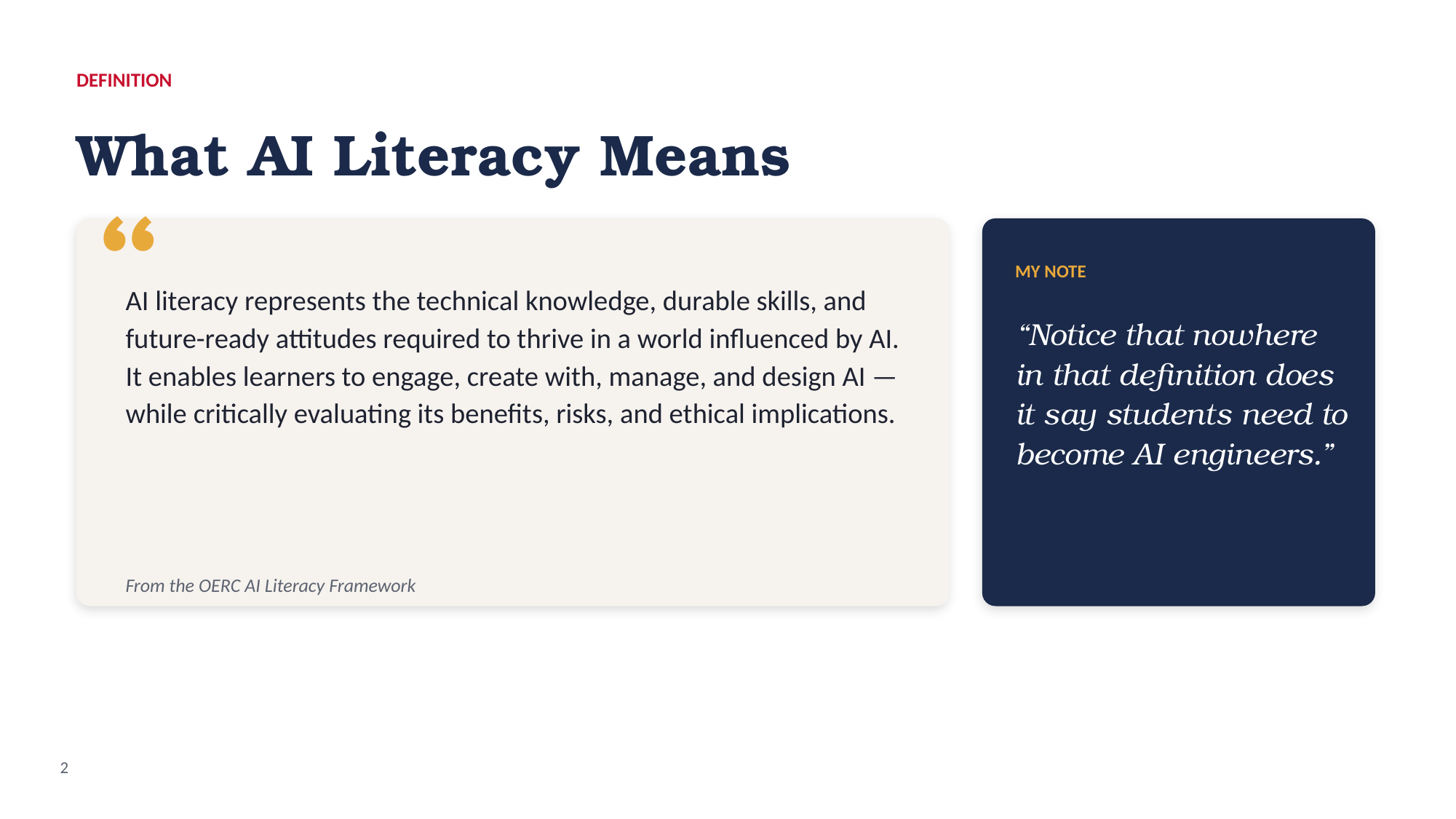

DEFINITION
What AI Literacy Means
“

MY NOTE
AI literacy represents the technical knowledge, durable skills, and future-ready attitudes required to thrive in a world influenced by AI. It enables learners to engage, create with, manage, and design AI — while critically evaluating its benefits, risks, and ethical implications.
“Notice that nowhere in that definition does it say students need to become AI engineers.”
From the OERC AI Literacy Framework
2